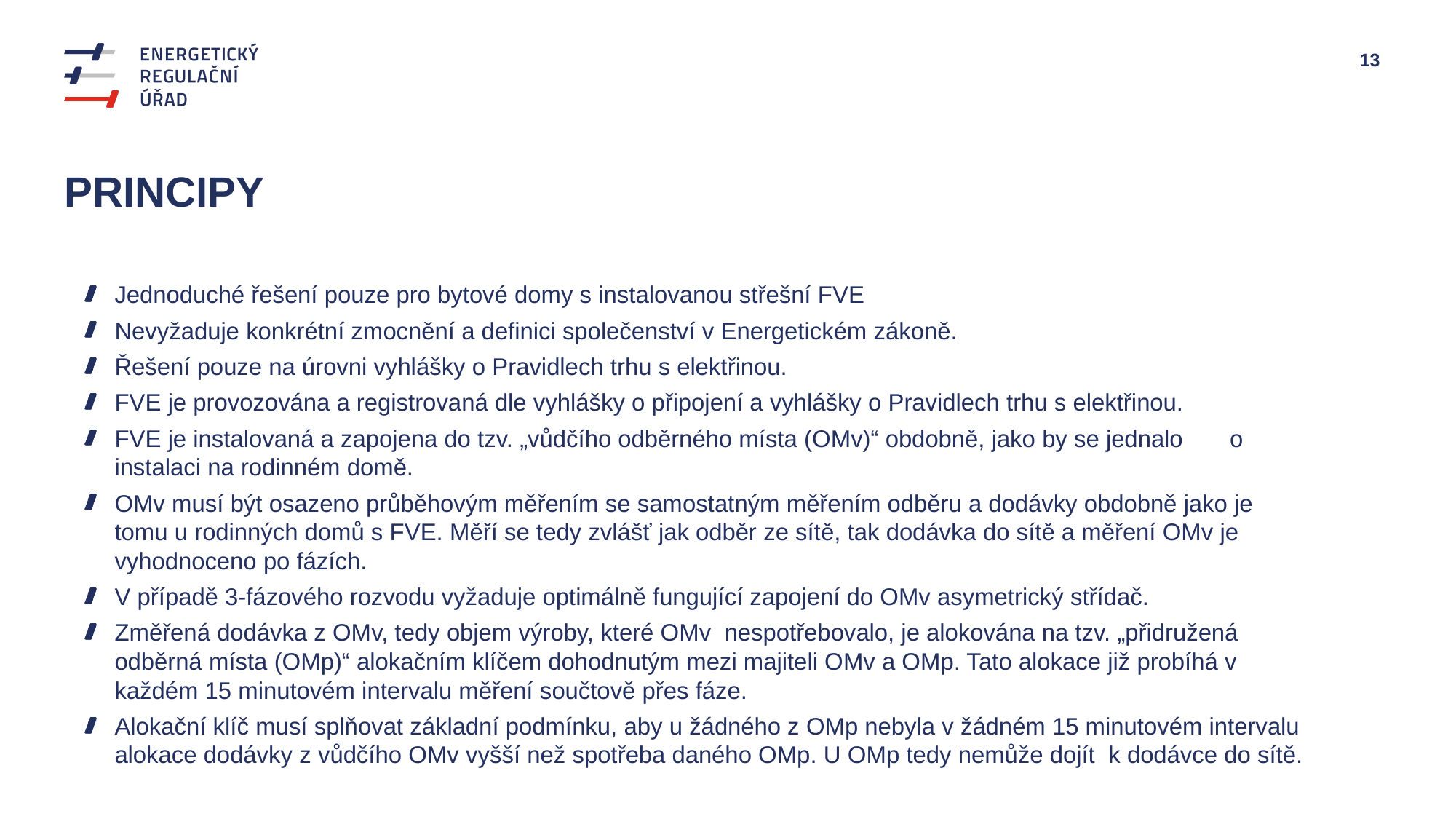

# principy
Jednoduché řešení pouze pro bytové domy s instalovanou střešní FVE
Nevyžaduje konkrétní zmocnění a definici společenství v Energetickém zákoně.
Řešení pouze na úrovni vyhlášky o Pravidlech trhu s elektřinou.
FVE je provozována a registrovaná dle vyhlášky o připojení a vyhlášky o Pravidlech trhu s elektřinou.
FVE je instalovaná a zapojena do tzv. „vůdčího odběrného místa (OMv)“ obdobně, jako by se jednalo       o instalaci na rodinném domě.
OMv musí být osazeno průběhovým měřením se samostatným měřením odběru a dodávky obdobně jako je tomu u rodinných domů s FVE. Měří se tedy zvlášť jak odběr ze sítě, tak dodávka do sítě a měření OMv je vyhodnoceno po fázích.
V případě 3-fázového rozvodu vyžaduje optimálně fungující zapojení do OMv asymetrický střídač.
Změřená dodávka z OMv, tedy objem výroby, které OMv  nespotřebovalo, je alokována na tzv. „přidružená odběrná místa (OMp)“ alokačním klíčem dohodnutým mezi majiteli OMv a OMp. Tato alokace již probíhá v každém 15 minutovém intervalu měření součtově přes fáze.
Alokační klíč musí splňovat základní podmínku, aby u žádného z OMp nebyla v žádném 15 minutovém intervalu alokace dodávky z vůdčího OMv vyšší než spotřeba daného OMp. U OMp tedy nemůže dojít  k dodávce do sítě.